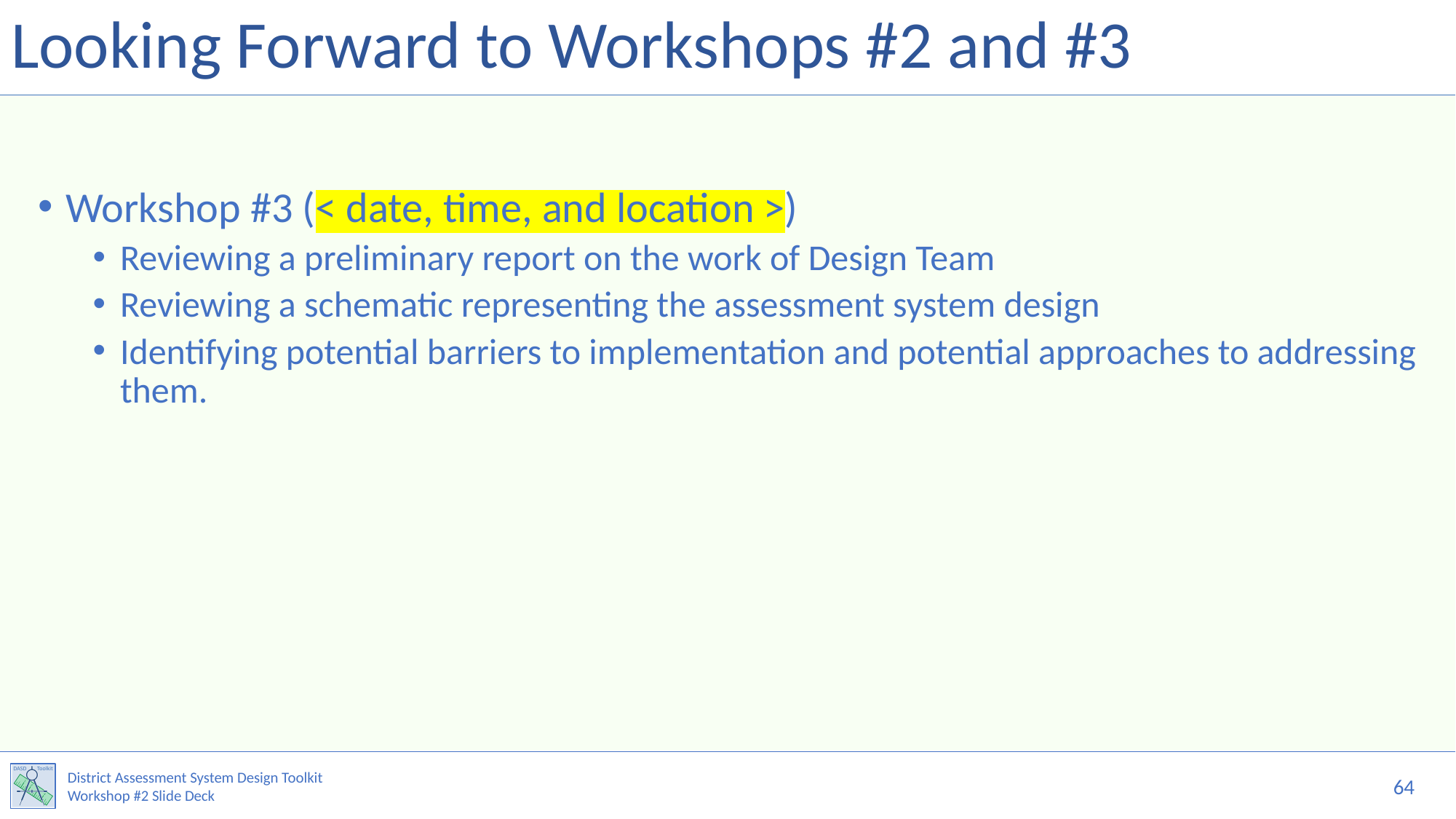

# Looking Forward to Workshops #2 and #3

Workshop #3 (< date, time, and location >)
Reviewing a preliminary report on the work of Design Team
Reviewing a schematic representing the assessment system design
Identifying potential barriers to implementation and potential approaches to addressing them.